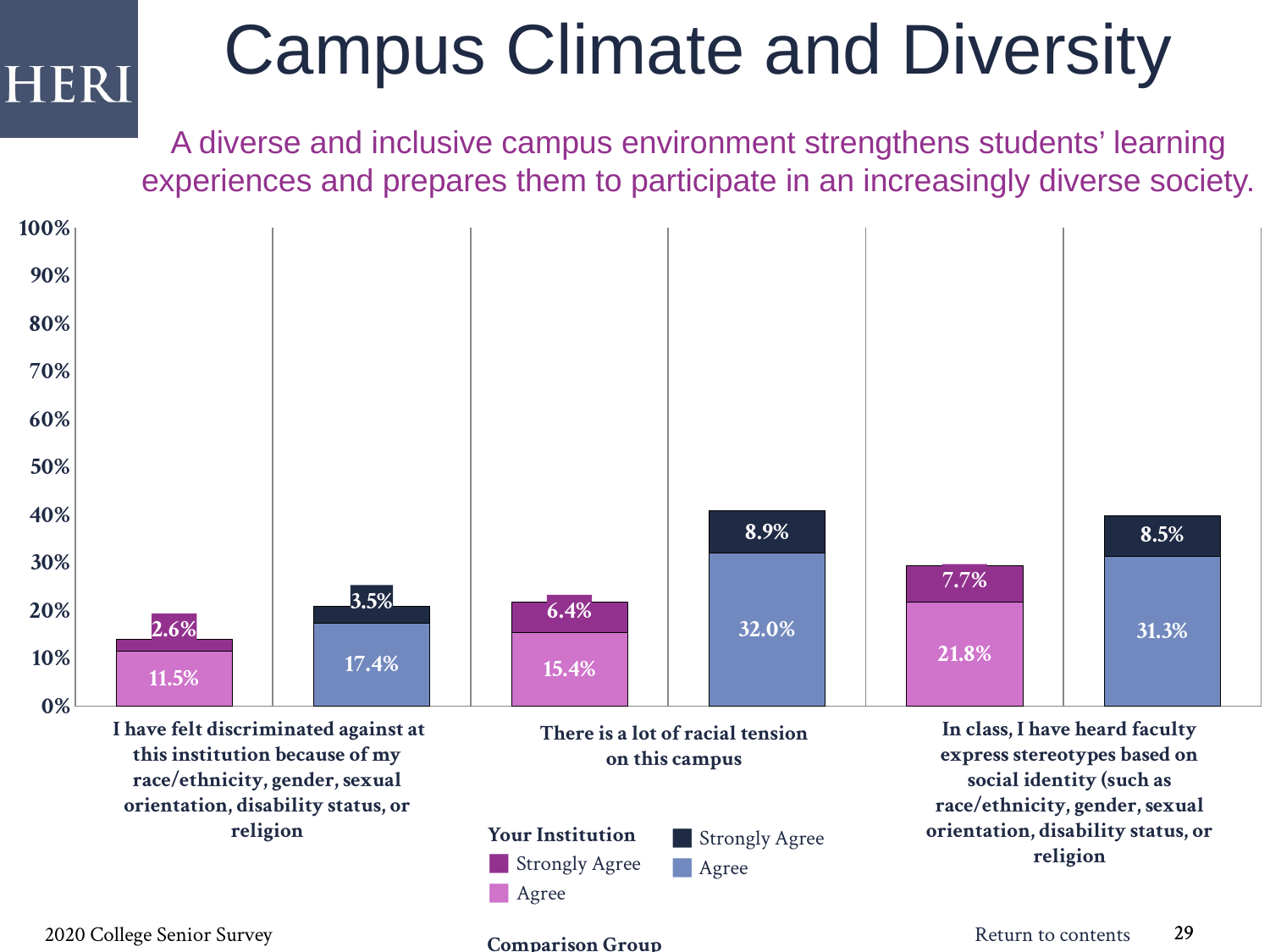

Campus Climate and Diversity

A diverse and inclusive campus environment strengthens students’ learning experiences and prepares them to participate in an increasingly diverse society.

### Chart

| Category | agree | strongly agree |
|---|---|---|
| I have felt discriminated against at this institution because of my race/ethnicity, gender, sexual orientation, or religious affiliation | 0.115 | 0.026 |
| comp | 0.174 | 0.035 |
| There is a lot of racial tension on this campus | 0.154 | 0.064 |
| comp | 0.32 | 0.089 |
| In class, I have heard faculty express stereotypes based on social identity (such as race/ethnicity, gender, sexual orientation, disability status, or religion
 | 0.218 | 0.077 |
| comp | 0.313 | 0.085 |
 I have felt discriminated against at this institution because of my race/ethnicity, gender, sexual orientation, disability status, or religion
In class, I have heard faculty express stereotypes based on social identity (such as race/ethnicity, gender, sexual orientation, disability status, or religion
There is a lot of racial tension on this campus
Your Institution
■ Strongly Agree
■ Agree

Comparison Group
■ Strongly Agree
■ Agree

2020 College Senior Survey
29
29